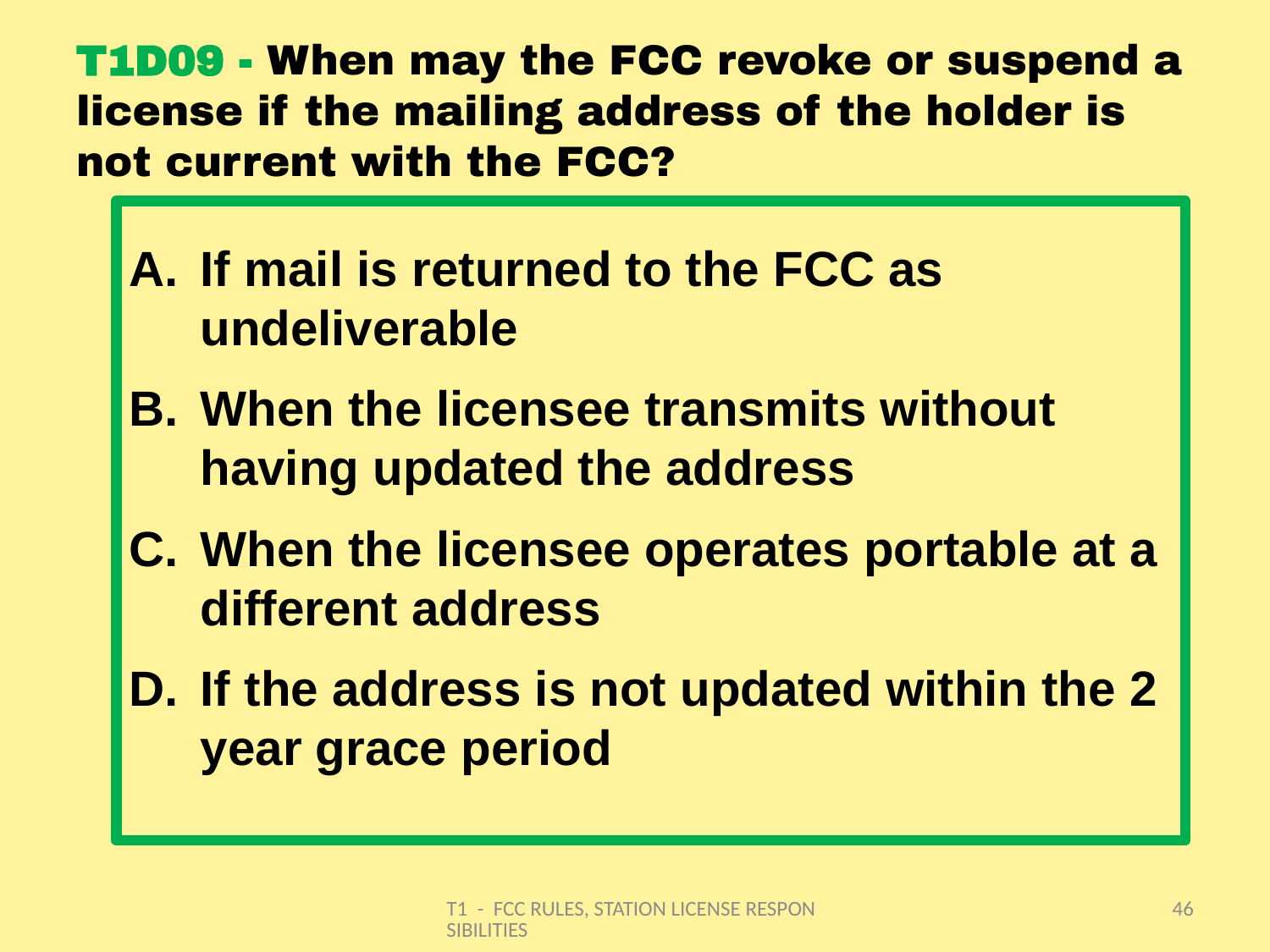

# T1D09 - When may the FCC revoke or suspend a license if the mailing address of the holder is not current with the FCC?

If mail is returned to the FCC as undeliverable

When the licensee transmits without having updated the address

When the licensee operates portable at a different address

If the address is not updated within the 2 year grace period

T1  -  FCC RULES, STATION LICENSE RESPONSIBILITIES
46